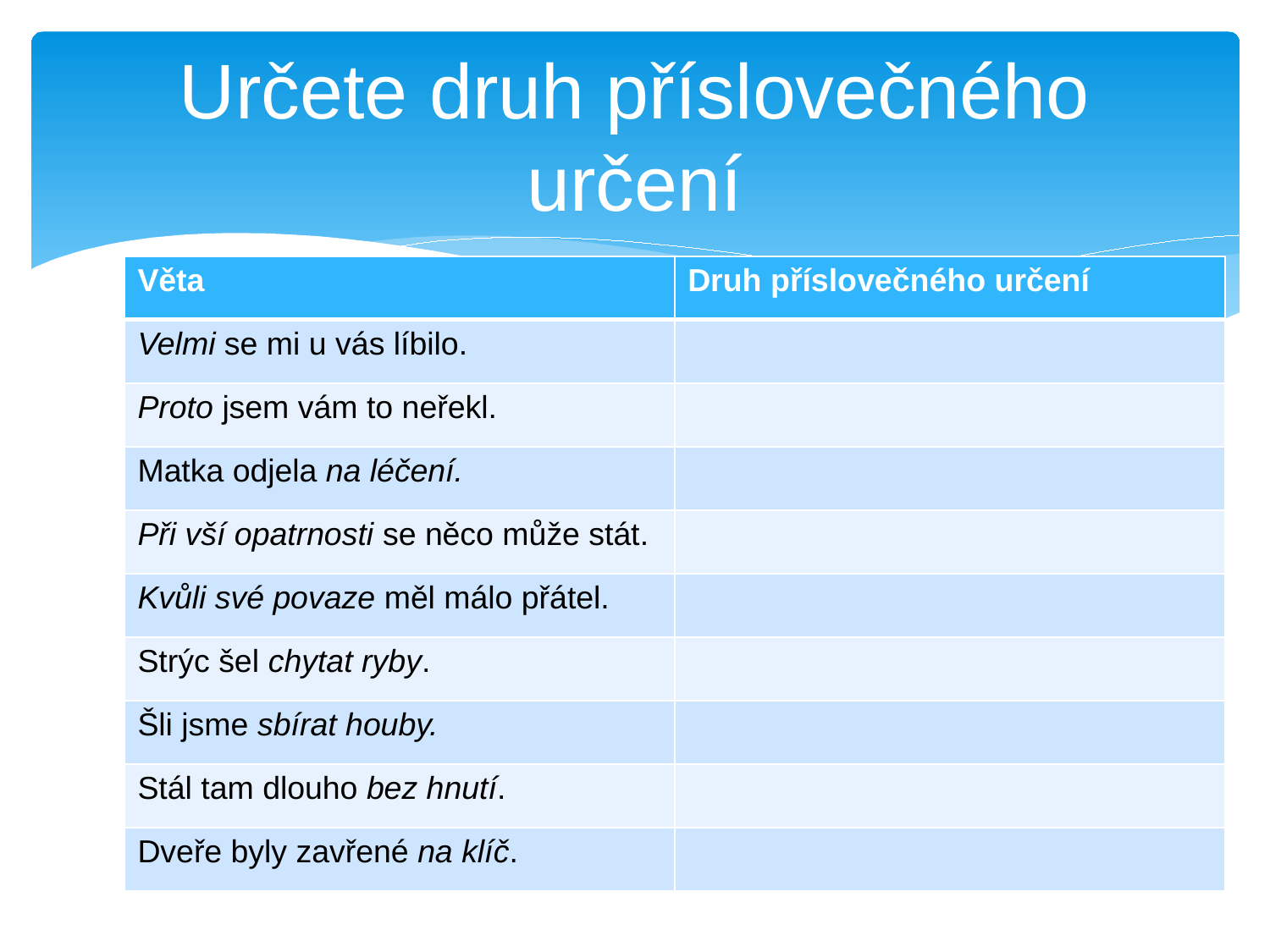

# Určete druh příslovečného určení
| Věta | Druh příslovečného určení |
| --- | --- |
| Velmi se mi u vás líbilo. |  |
| Proto jsem vám to neřekl. |  |
| Matka odjela na léčení. |  |
| Při vší opatrnosti se něco může stát. |  |
| Kvůli své povaze měl málo přátel. |  |
| Strýc šel chytat ryby. |  |
| Šli jsme sbírat houby. |  |
| Stál tam dlouho bez hnutí. |  |
| Dveře byly zavřené na klíč. |  |